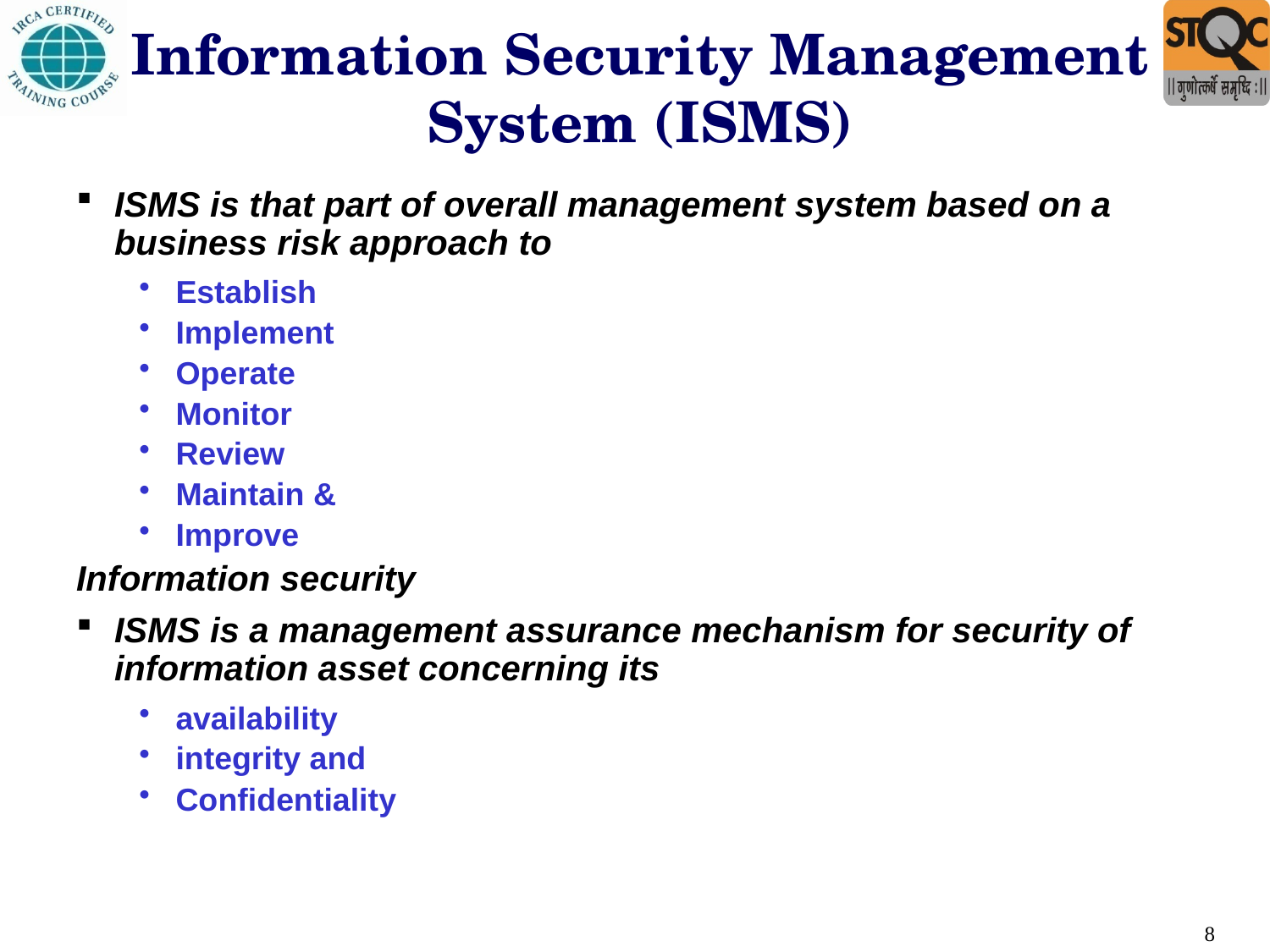

# Information Security Management System (ISMS)
ISMS is that part of overall management system based on a business risk approach to
Establish
Implement
Operate
Monitor
Review
Maintain &
Improve
Information security
ISMS is a management assurance mechanism for security of information asset concerning its
availability
integrity and
Confidentiality

8